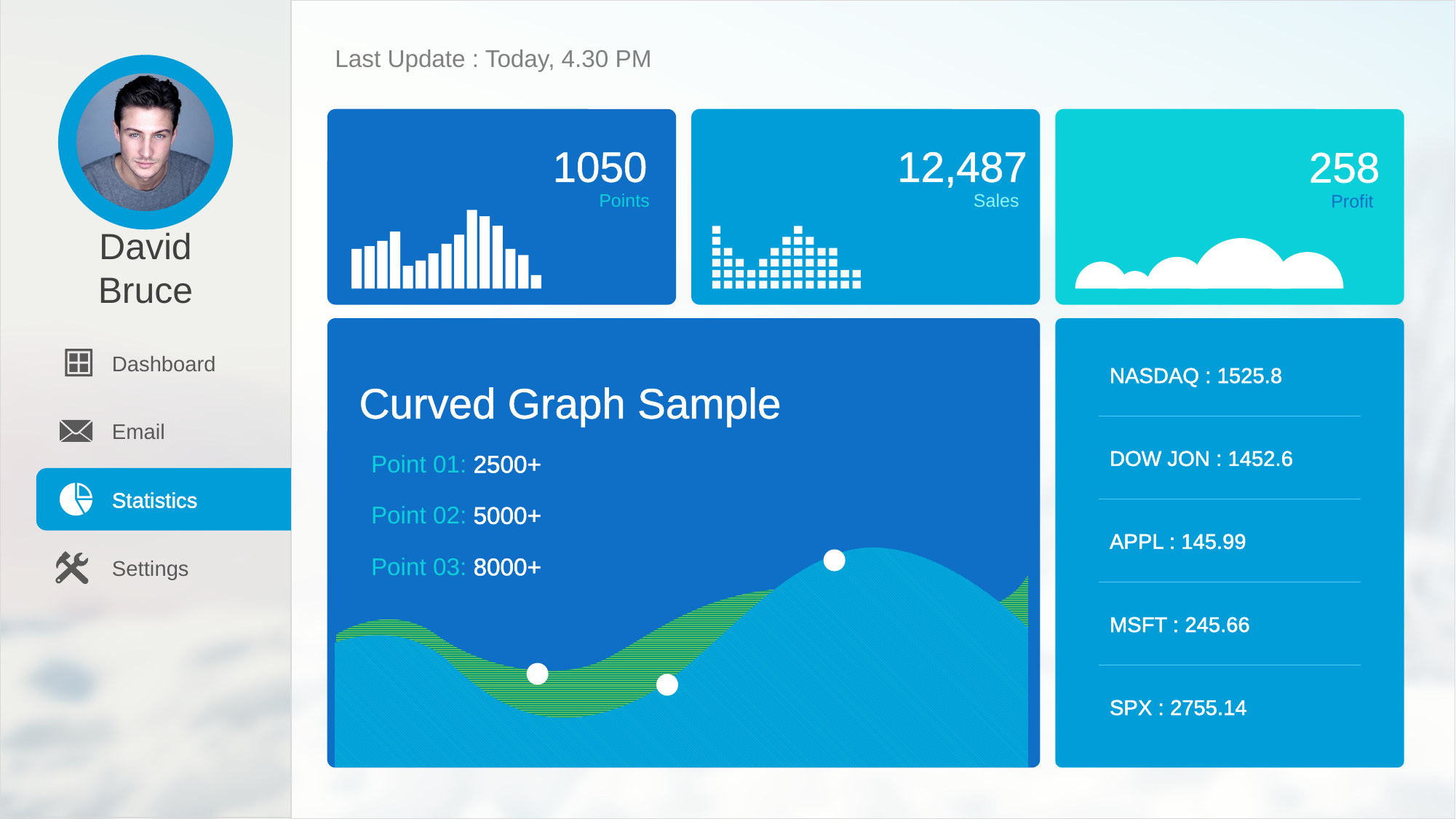

Last Update : Today, 4.30 PM

258
Profit

1050
Points

12,487
Sales

David Bruce

Curved Graph Sample
Point 01: 2500+
Point 02: 5000+

Point 03: 8000+

NASDAQ : 1525.8
DOW JON : 1452.6
APPL : 145.99
MSFT : 245.66
SPX : 2755.14
Dashboard

Email

Statistics

Settings